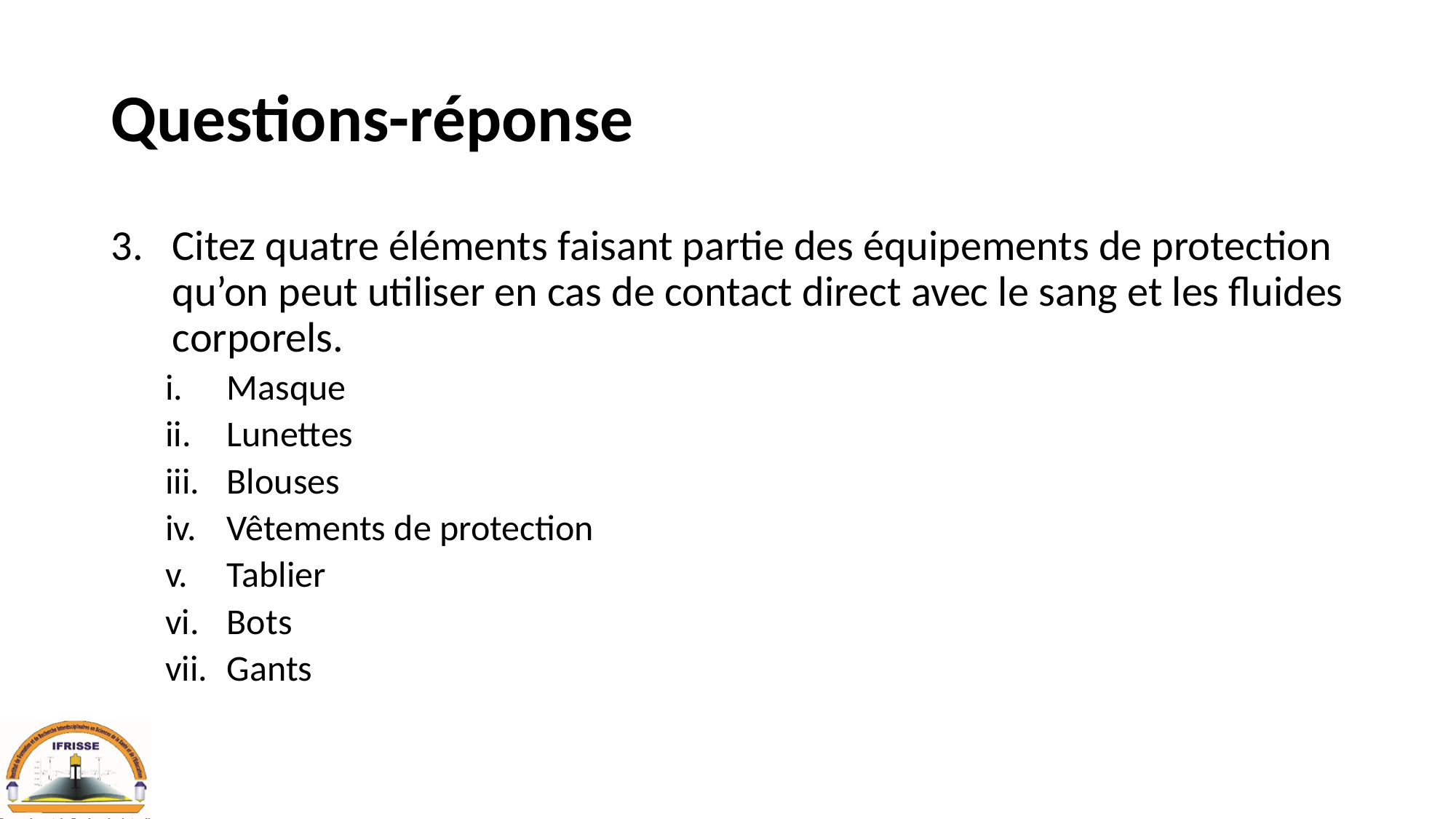

# Questions-réponse
Citez quatre éléments faisant partie des équipements de protection qu’on peut utiliser en cas de contact direct avec le sang et les fluides corporels.
Masque
Lunettes
Blouses
Vêtements de protection
Tablier
Bots
Gants